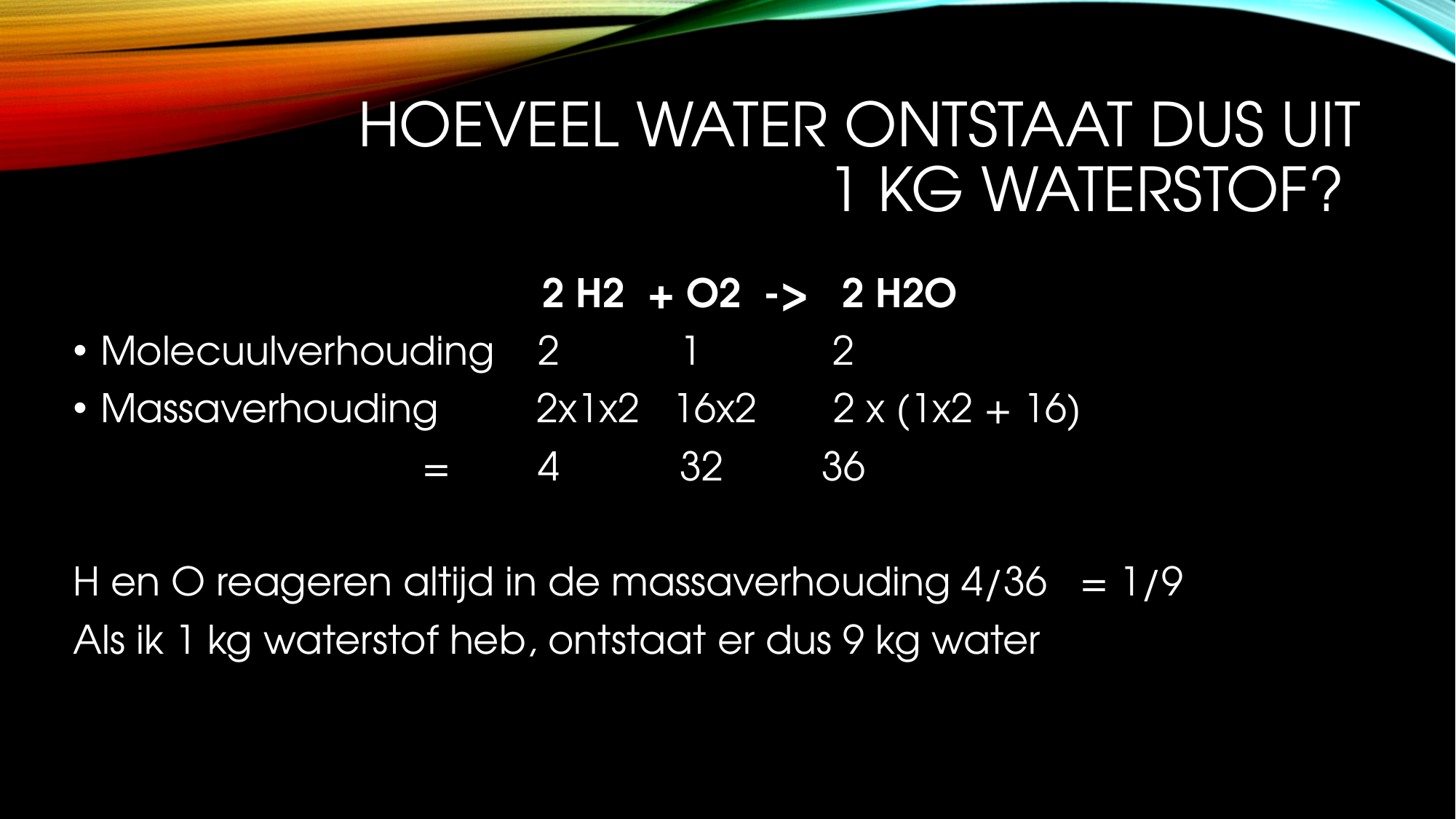

# Hoeveel water ontstaat dus uit 1 kg waterstof?
                                           2 H2  + O2  ->   2 H2O
Molecuulverhouding    2           1            2
Massaverhouding         2x1x2   16x2       2 x (1x2 + 16)
                                =        4           32         36

H en O reageren altijd in de massaverhouding 4/36   = 1/9
Als ik 1 kg waterstof heb, ontstaat er dus 9 kg water